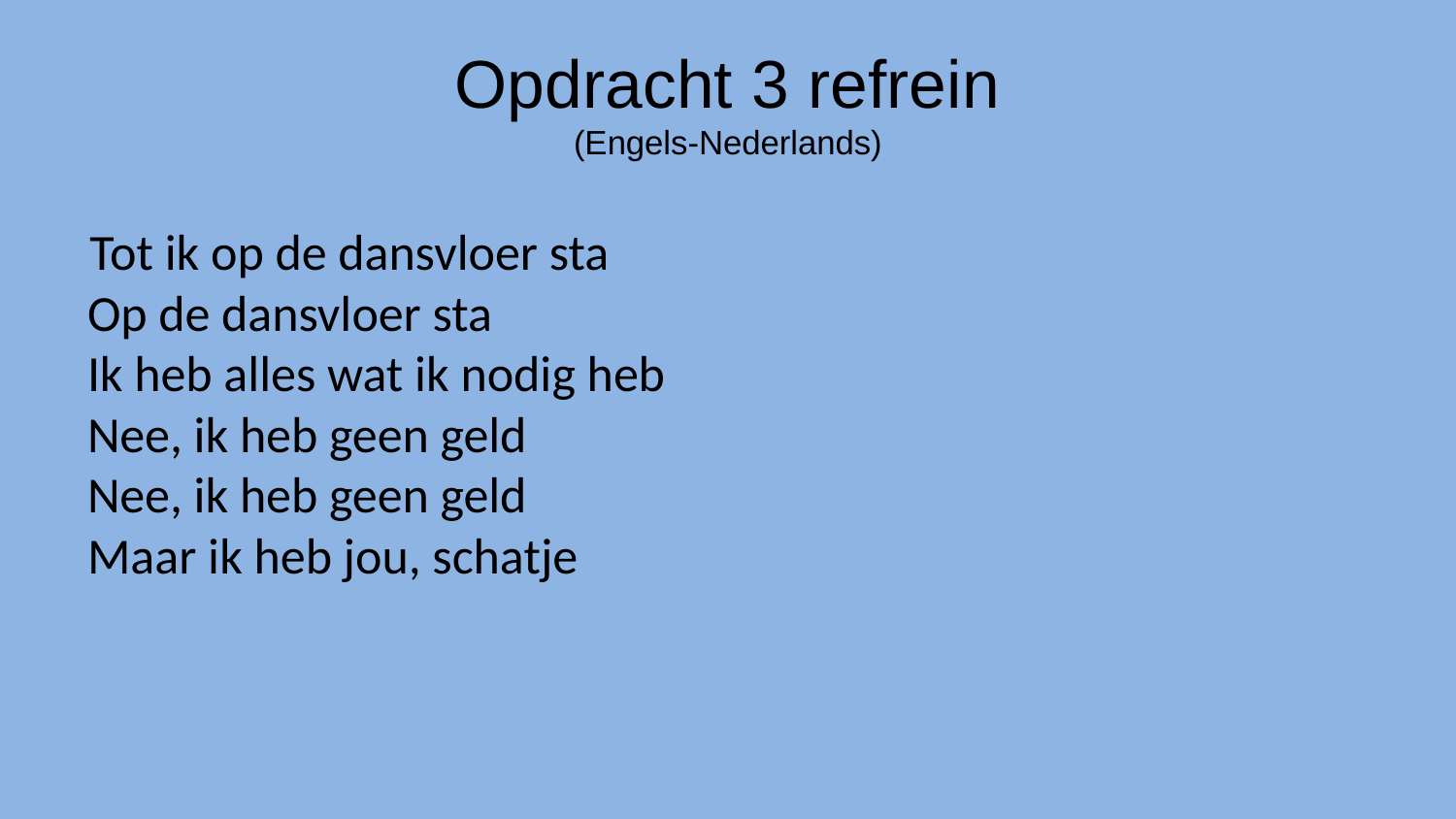

# Opdracht 3 refrein (Engels-Nederlands)
Tot ik op de dansvloer sta
Op de dansvloer sta
Ik heb alles wat ik nodig heb
Nee, ik heb geen geld
Nee, ik heb geen geld
Maar ik heb jou, schatje